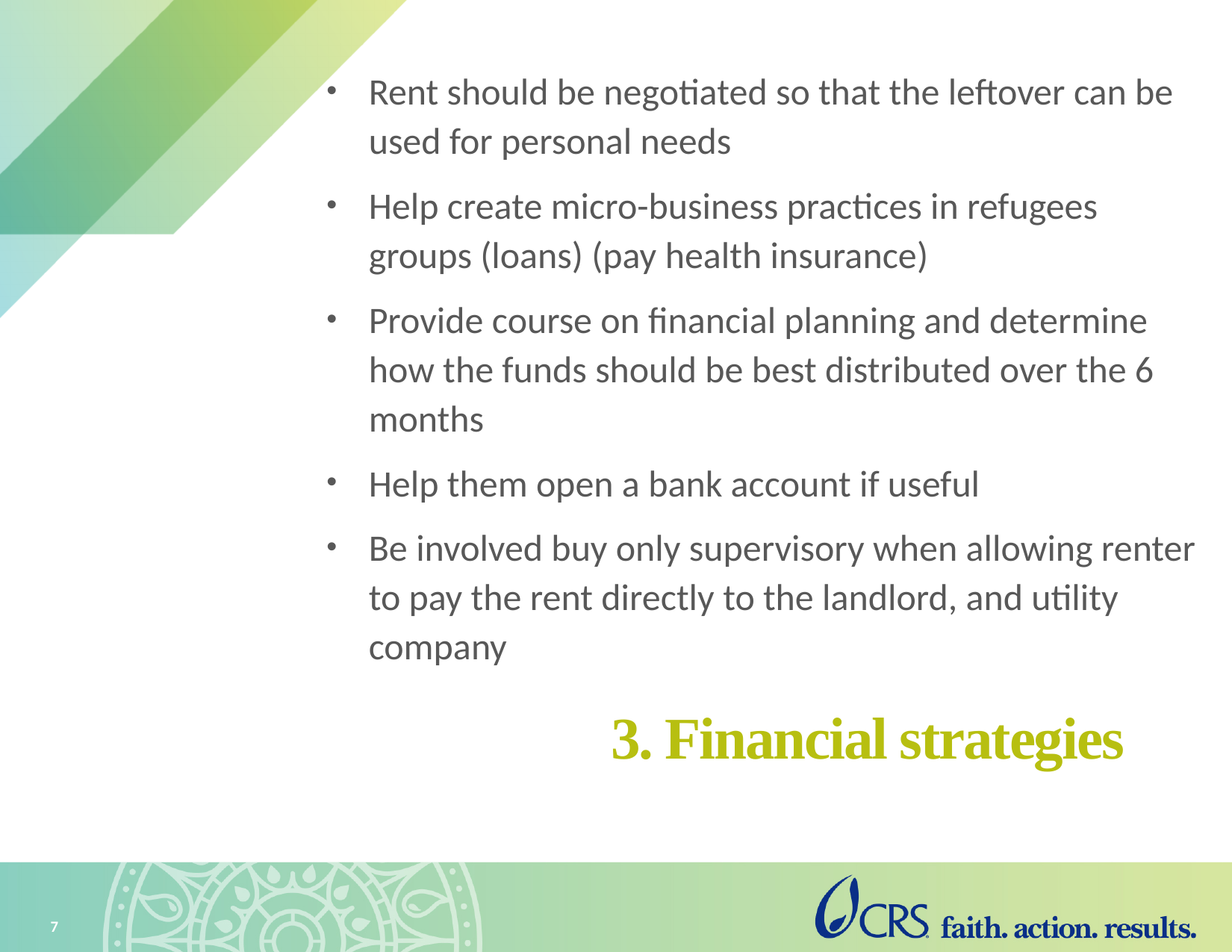

Rent should be negotiated so that the leftover can be used for personal needs
Help create micro-business practices in refugees groups (loans) (pay health insurance)
Provide course on financial planning and determine how the funds should be best distributed over the 6 months
Help them open a bank account if useful
Be involved buy only supervisory when allowing renter to pay the rent directly to the landlord, and utility company

# 3. Financial strategies
7